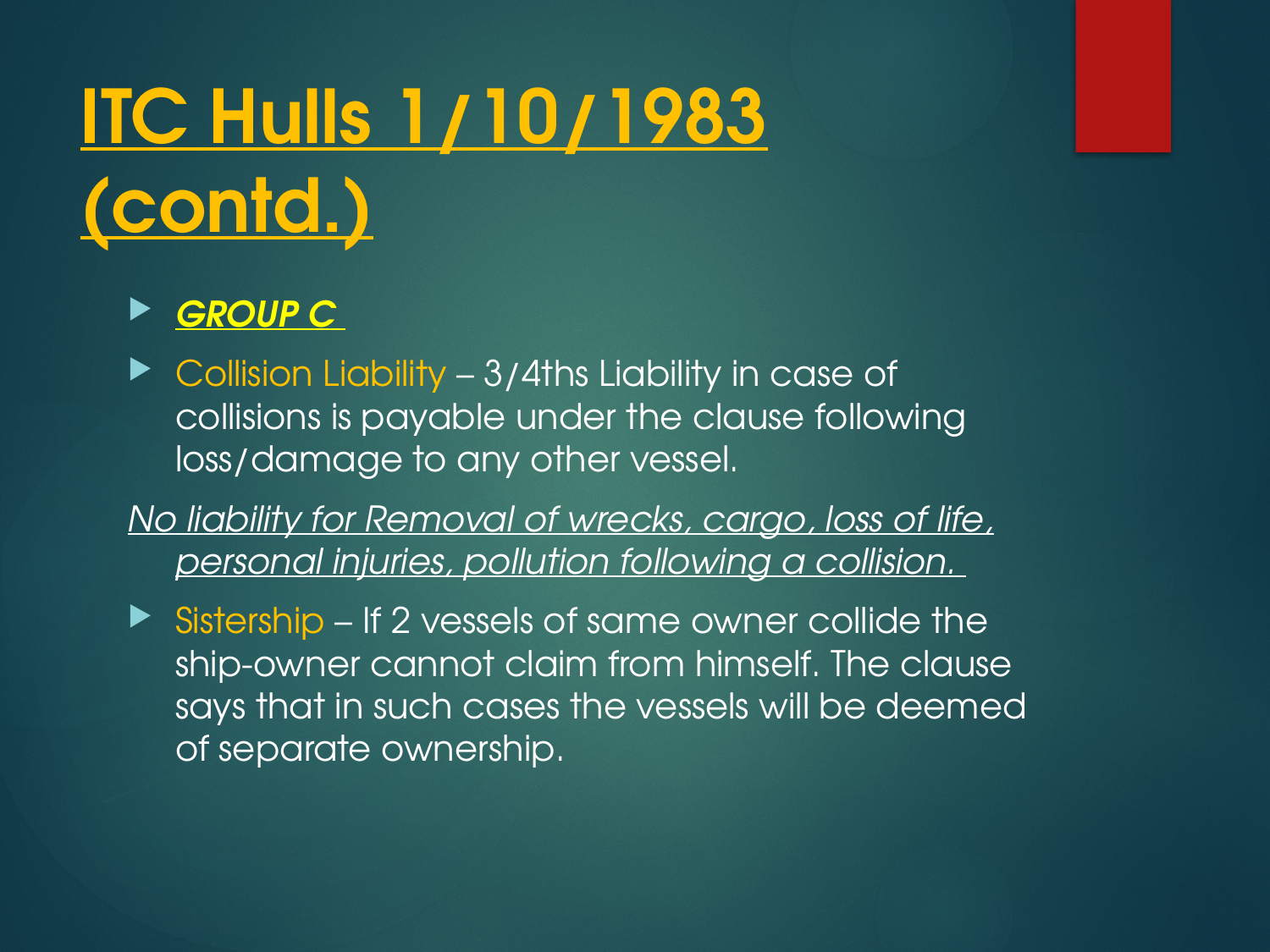

# ITC Hulls 1/10/1983 (contd.)
GROUP C
Collision Liability – 3/4ths Liability in case of collisions is payable under the clause following loss/damage to any other vessel.
No liability for Removal of wrecks, cargo, loss of life, personal injuries, pollution following a collision.
Sistership – If 2 vessels of same owner collide the ship-owner cannot claim from himself. The clause says that in such cases the vessels will be deemed of separate ownership.